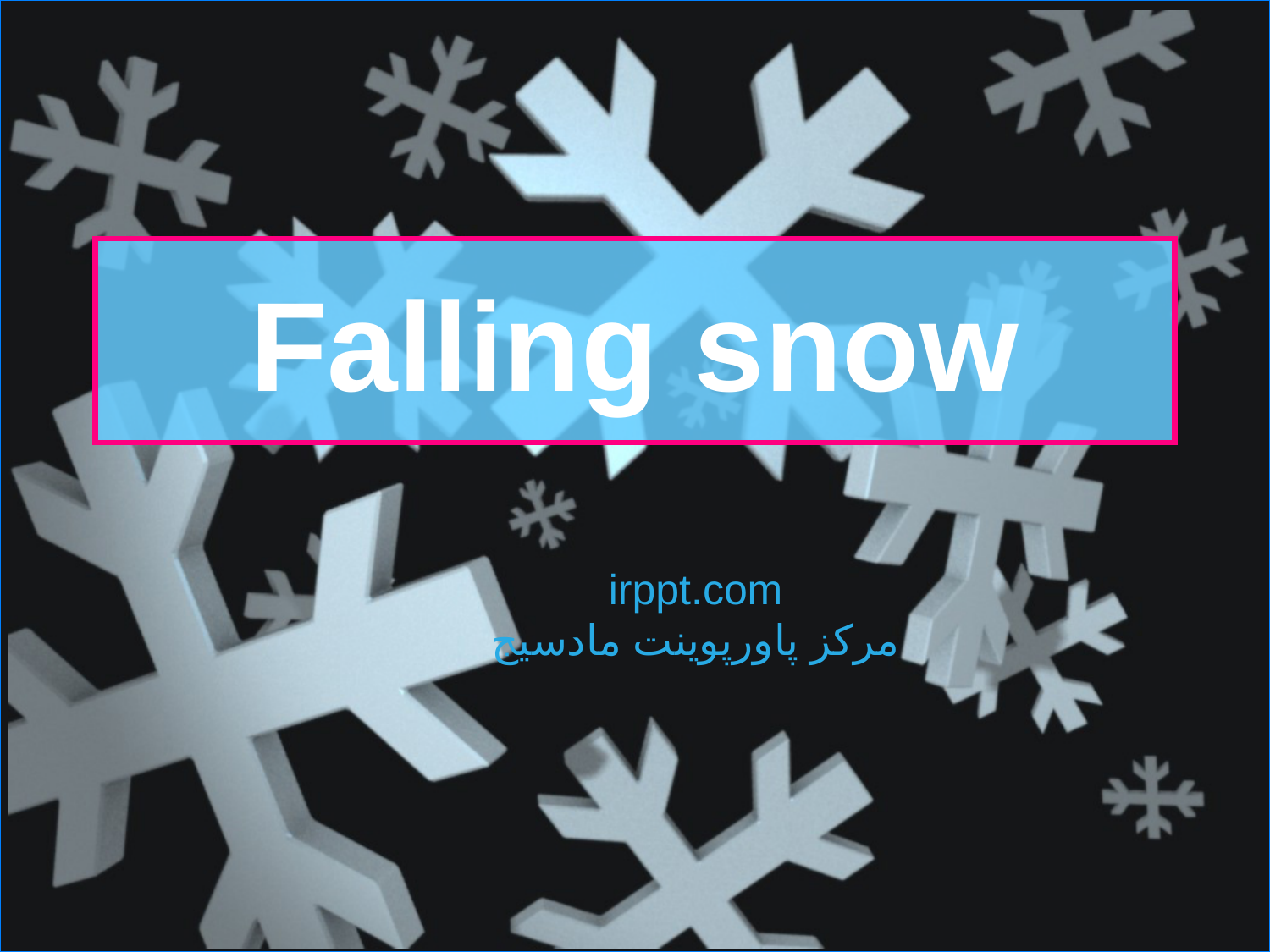

# Falling snow

irppt.com
مرکز پاورپوینت مادسیج